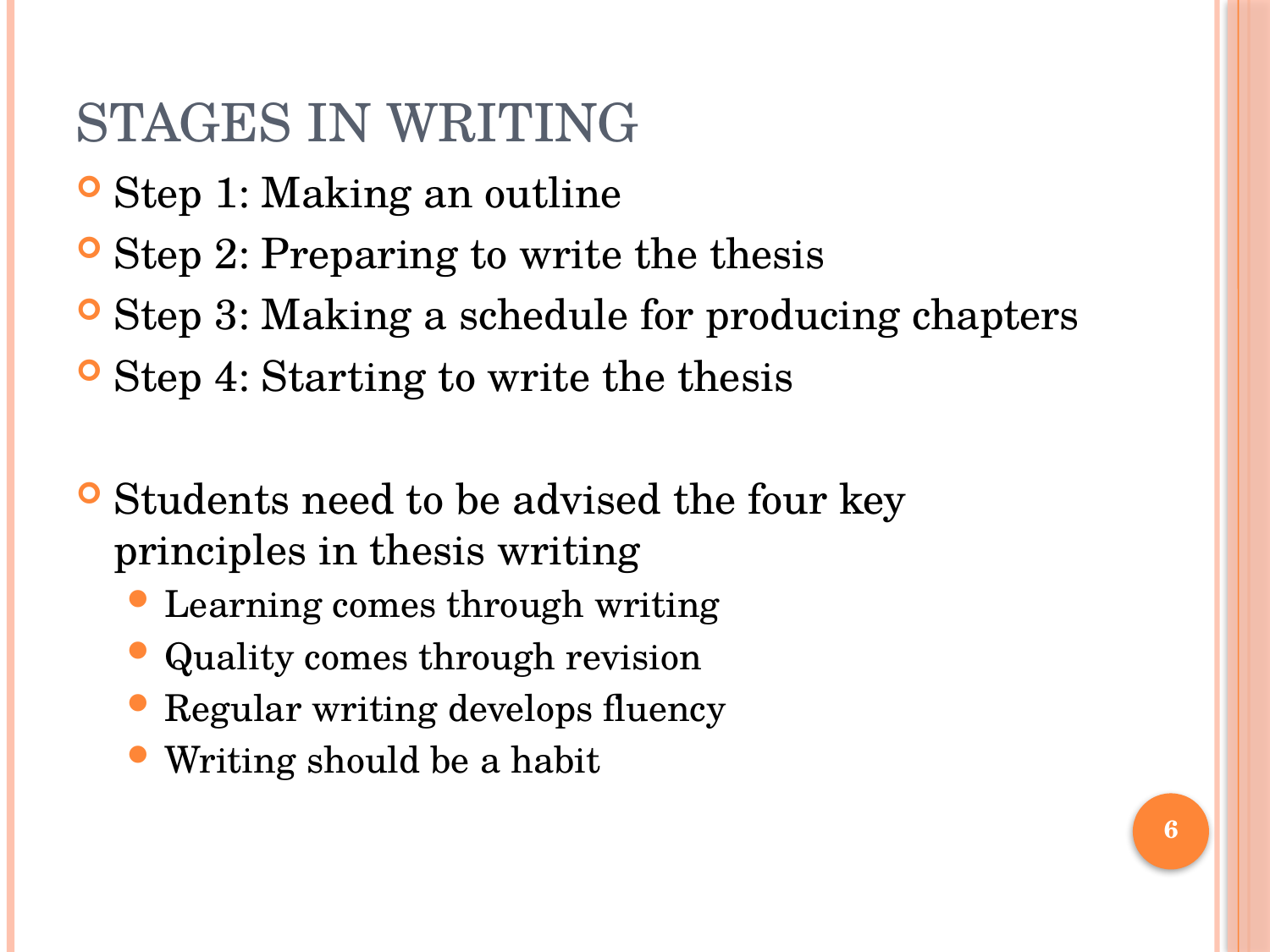

# STAGES IN WRITING
Step 1: Making an outline
Step 2: Preparing to write the thesis
Step 3: Making a schedule for producing chapters
Step 4: Starting to write the thesis

Students need to be advised the four key principles in thesis writing
Learning comes through writing
Quality comes through revision
Regular writing develops fluency
Writing should be a habit
6